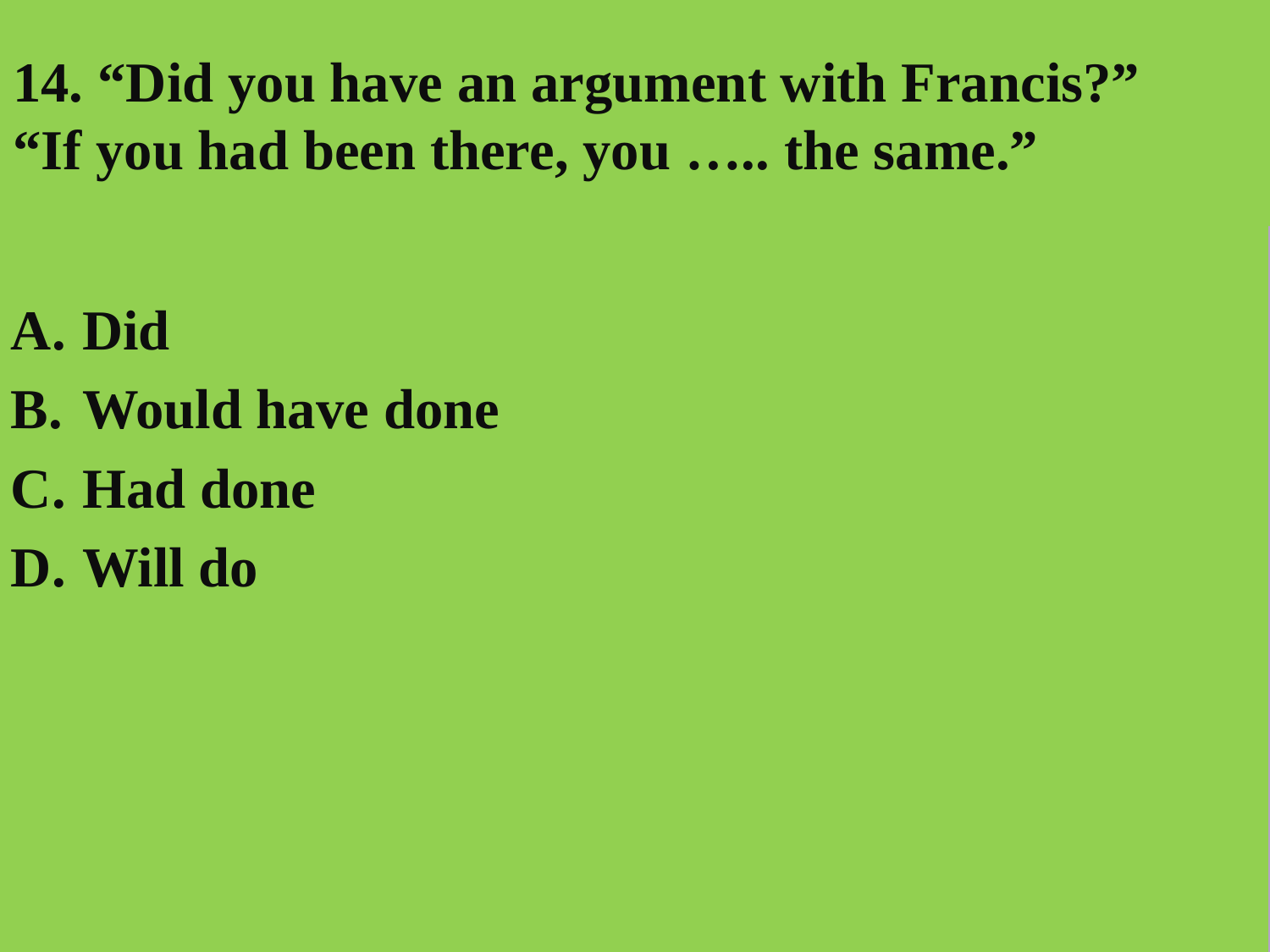

# 14. “Did you have an argument with Francis?” “If you had been there, you ….. the same.”

Did
Would have done
Had done
Will do